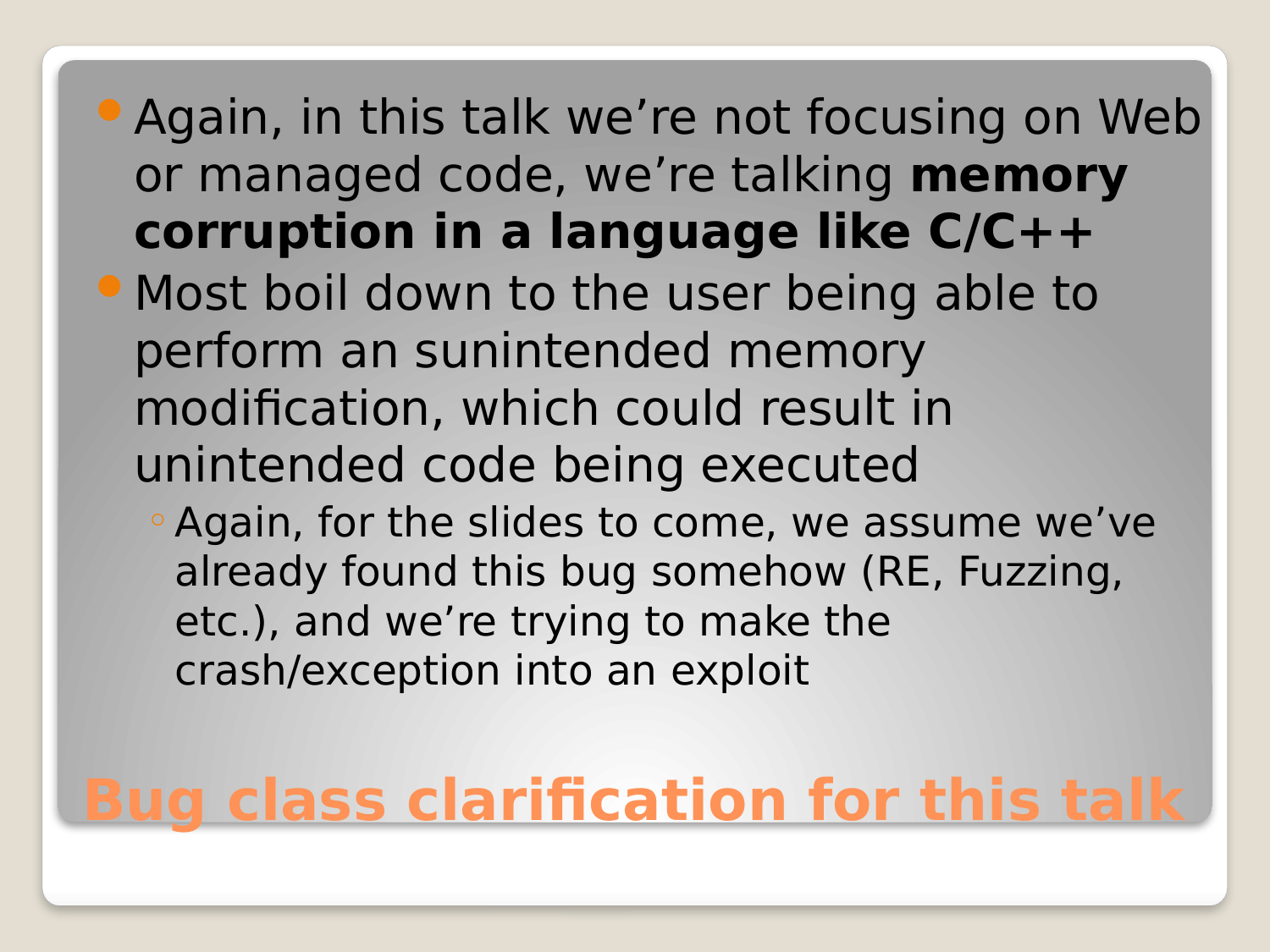

Again, in this talk we’re not focusing on Web or managed code, we’re talking memory corruption in a language like C/C++
Most boil down to the user being able to perform an sunintended memory modification, which could result in unintended code being executed
Again, for the slides to come, we assume we’ve already found this bug somehow (RE, Fuzzing, etc.), and we’re trying to make the crash/exception into an exploit

# Bug class clarification for this talk